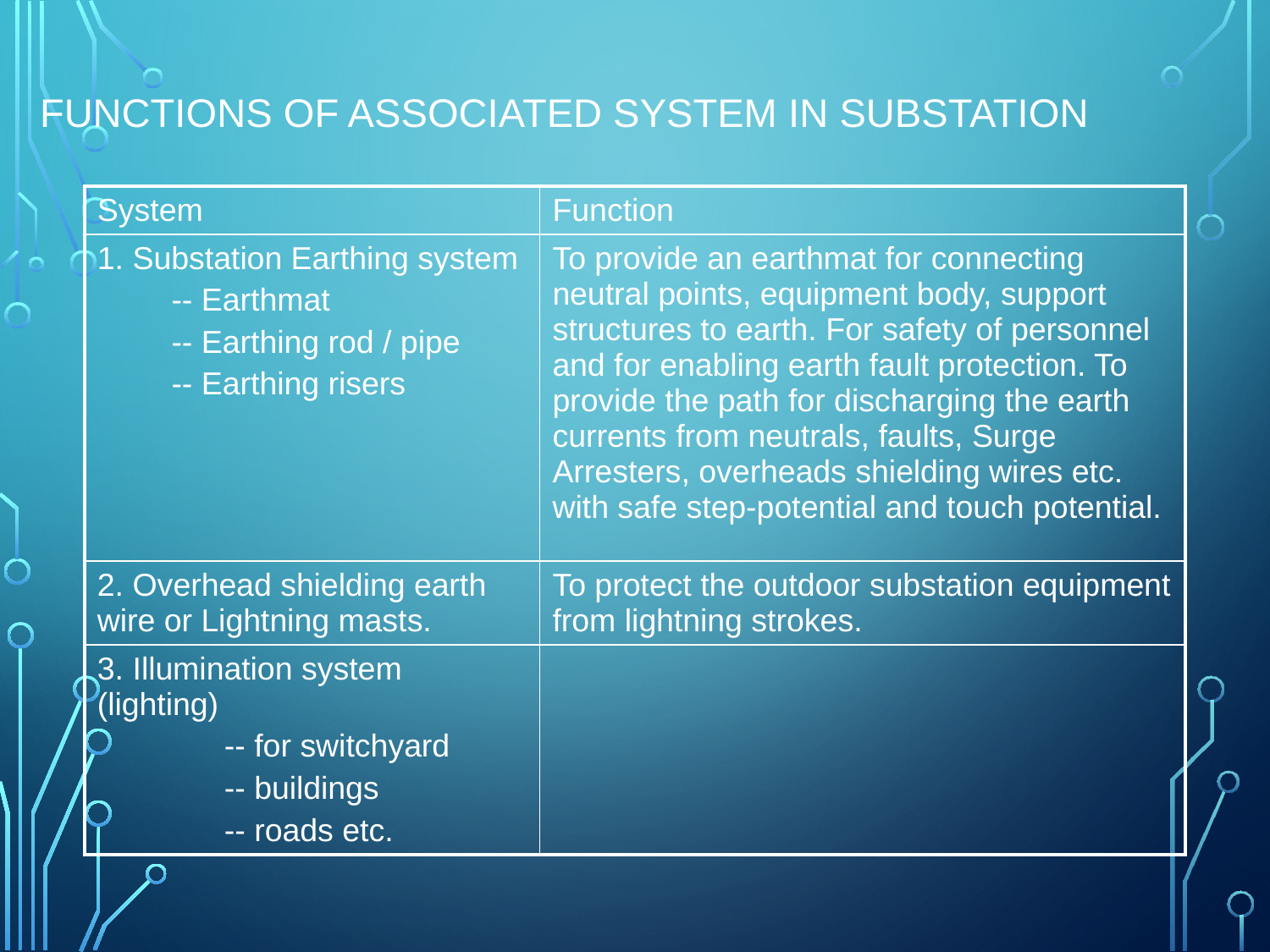

# Functions of Associated system in substation
| System | Function |
| --- | --- |
| 1. Substation Earthing system -- Earthmat -- Earthing rod / pipe -- Earthing risers | To provide an earthmat for connecting neutral points, equipment body, support structures to earth. For safety of personnel and for enabling earth fault protection. To provide the path for discharging the earth currents from neutrals, faults, Surge Arresters, overheads shielding wires etc. with safe step-potential and touch potential. |
| 2. Overhead shielding earth wire or Lightning masts. | To protect the outdoor substation equipment from lightning strokes. |
| 3. Illumination system (lighting) -- for switchyard -- buildings -- roads etc. |  |